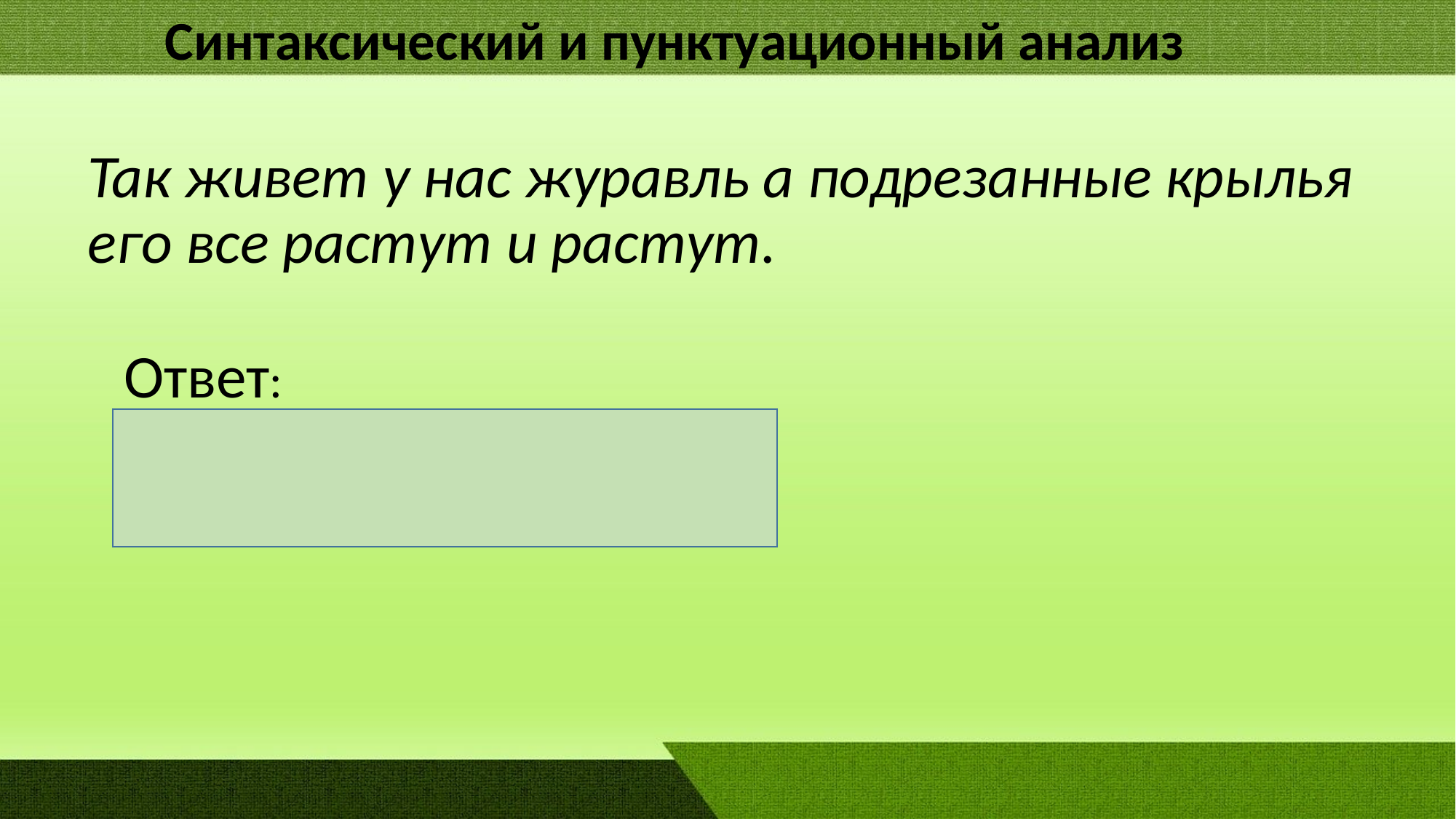

Синтаксический и пунктуационный анализ
Так живет у нас журавль а подрезанные крылья его все растут и растут.
Ответ:

[= -], a [- = и =].